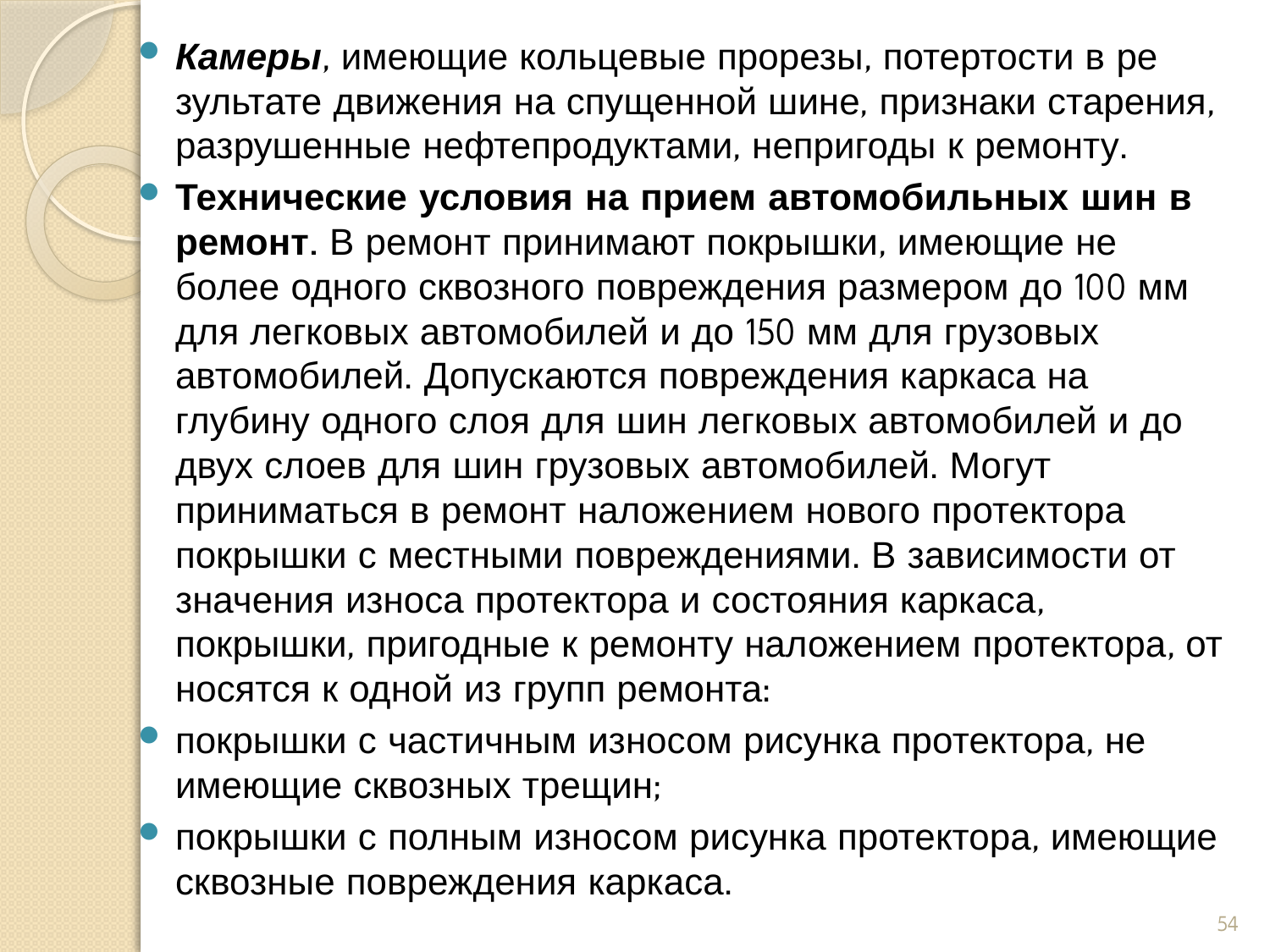

Камеры, имеющие кольцевые прорезы, потертости в ре­зультате движения на спущенной шине, признаки старения, разрушенные нефтепродуктами, непригоды к ремонту.
Технические условия на прием автомобильных шин в ремонт. В ремонт принимают покрышки, имеющие не более одного сквозного повреждения размером до 100 мм для легко­вых автомобилей и до 150 мм для грузовых автомобилей. До­пускаются повреждения каркаса на глубину одного слоя для шин легковых автомобилей и до двух слоев для шин грузовых автомобилей. Могут приниматься в ремонт наложением ново­го протектора покрышки с местными повреждениями. В зави­симости от значения износа протектора и состояния каркаса, покрышки, пригодные к ремонту наложением протектора, от­носятся к одной из групп ремонта:
покрышки с частичным износом рисунка протектора, не имеющие сквозных трещин;
покрышки с полным износом рисунка протектора, имеющие сквозные повреждения каркаса.

54